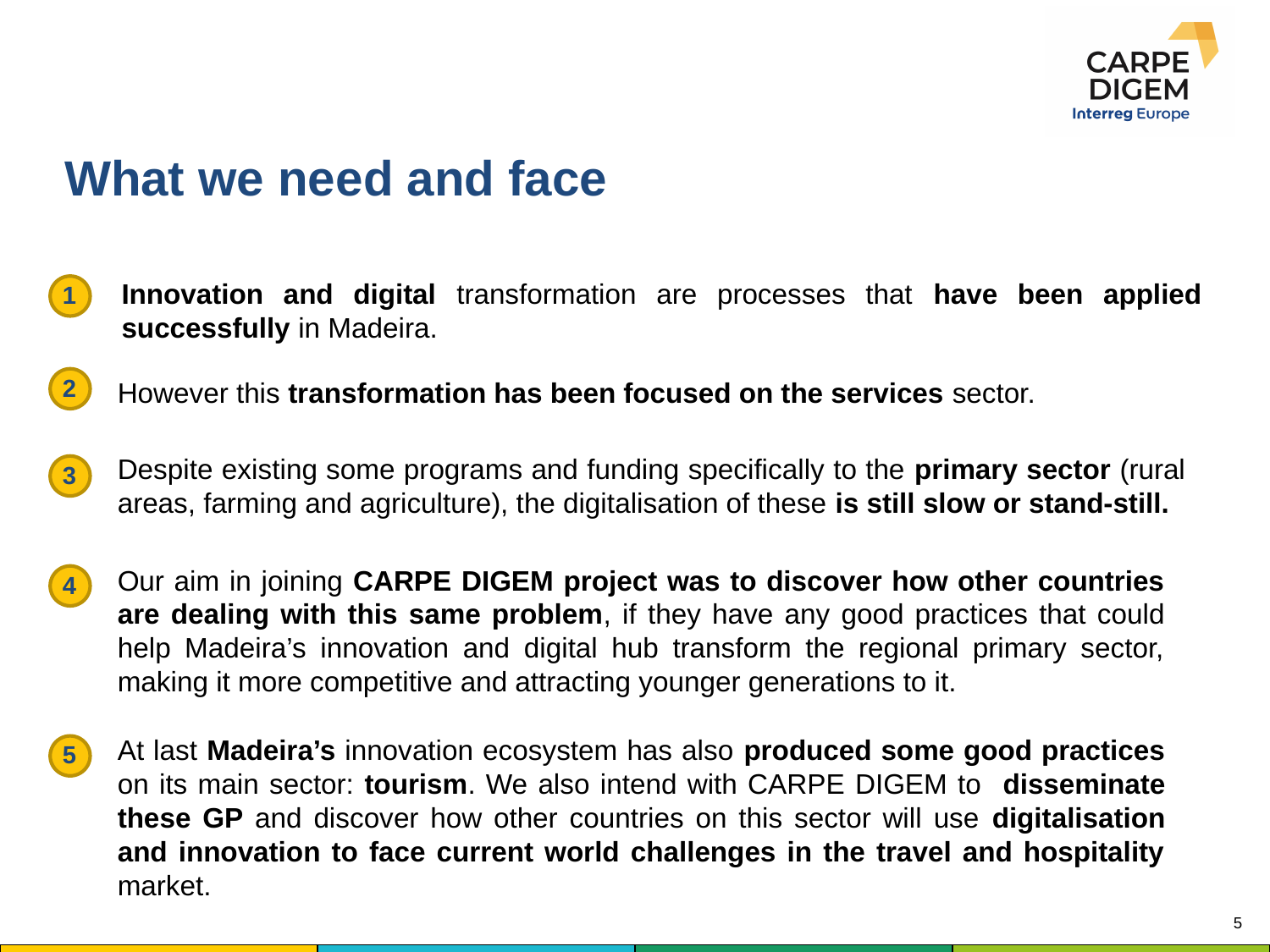

# What we need and face
1

Innovation and digital transformation are processes that have been applied successfully in Madeira.
2

However this transformation has been focused on the services sector.
Despite existing some programs and funding specifically to the primary sector (rural areas, farming and agriculture), the digitalisation of these is still slow or stand-still.
3

Our aim in joining CARPE DIGEM project was to discover how other countries are dealing with this same problem, if they have any good practices that could help Madeira’s innovation and digital hub transform the regional primary sector, making it more competitive and attracting younger generations to it.
4

At last Madeira’s innovation ecosystem has also produced some good practices on its main sector: tourism. We also intend with CARPE DIGEM to  disseminate these GP and discover how other countries on this sector will use digitalisation and innovation to face current world challenges in the travel and hospitality market.
5